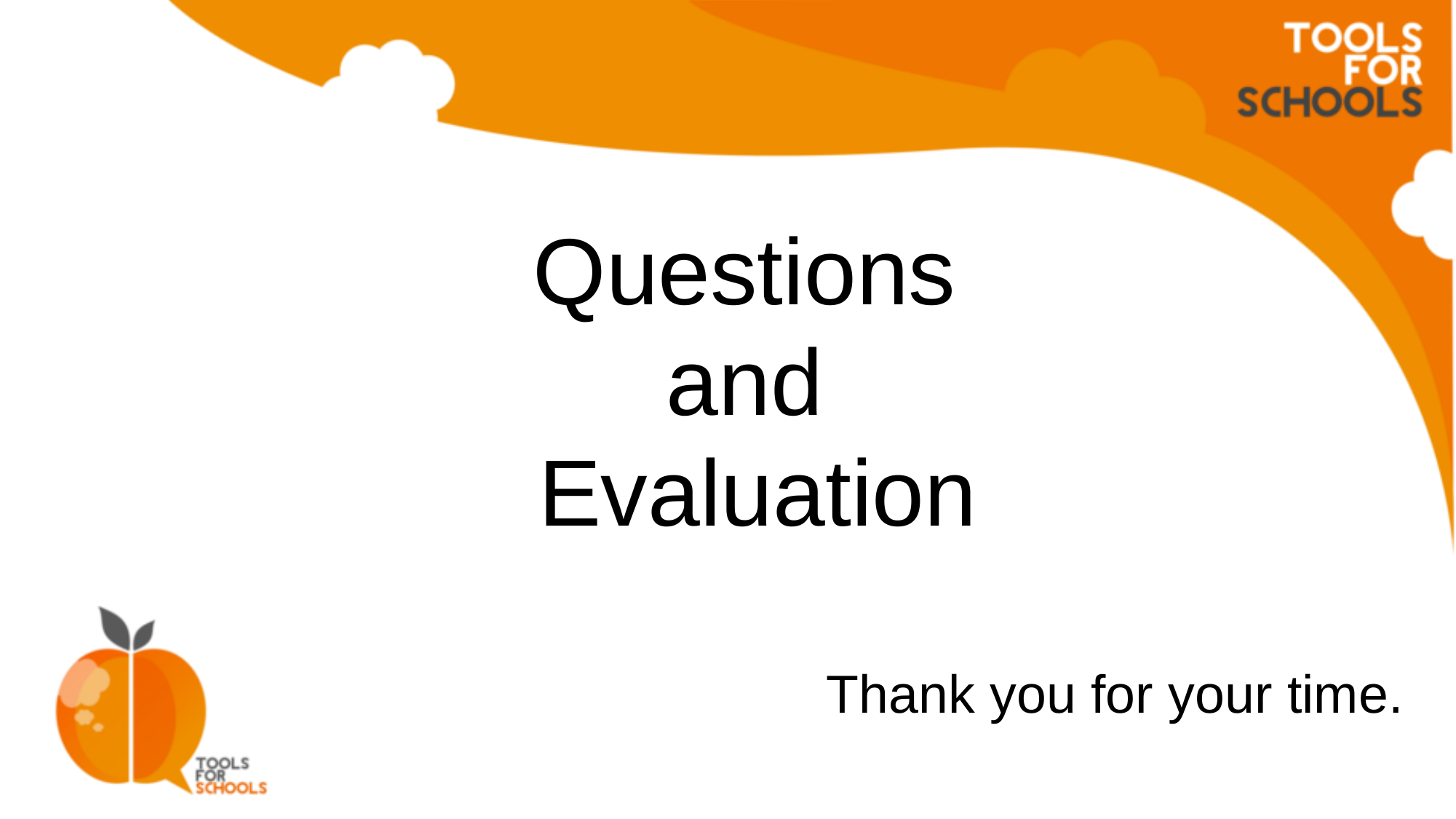

#
Questions
and
Evaluation

Thank you for your time.